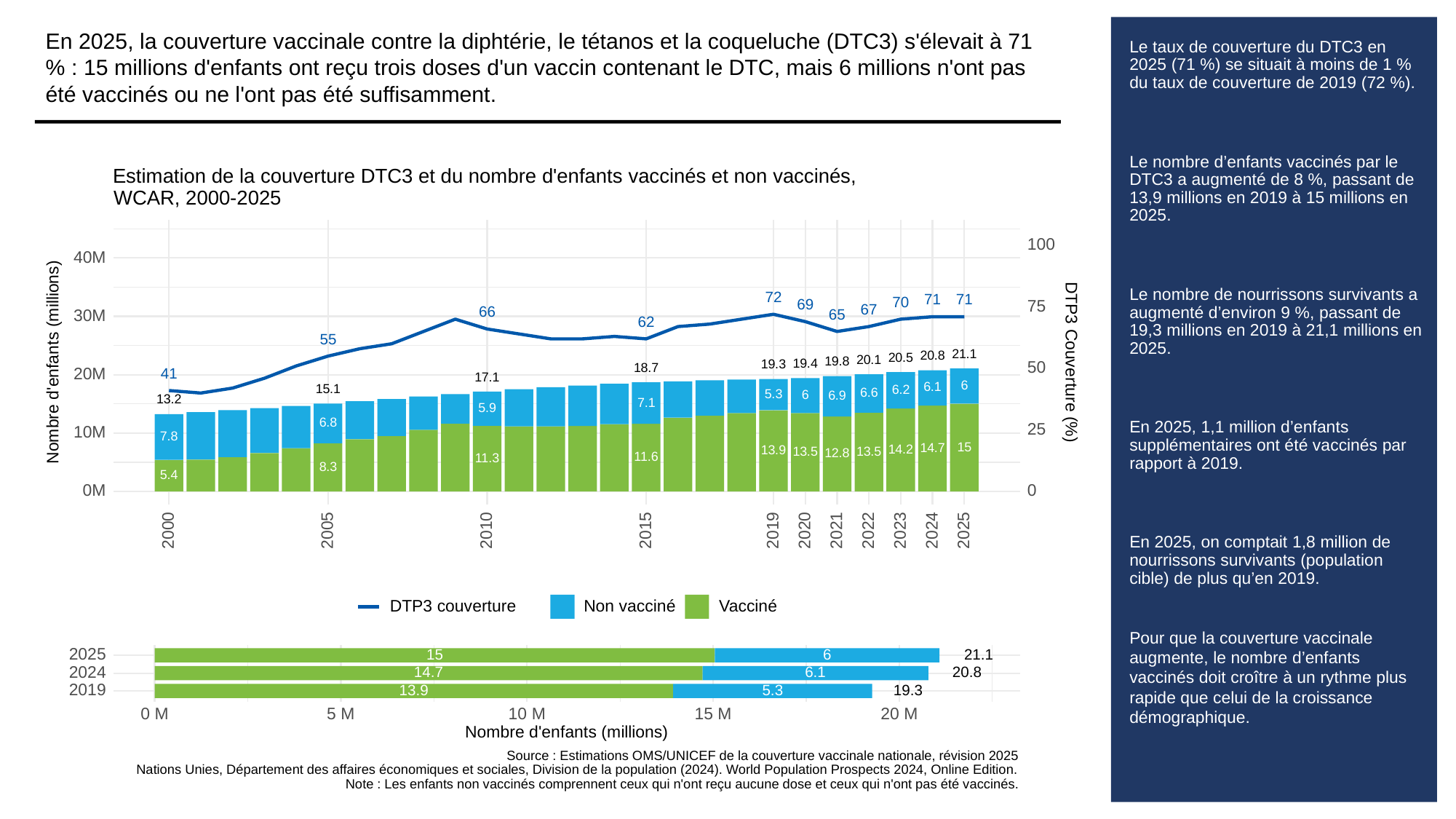

En 2025, la couverture vaccinale contre la diphtérie, le tétanos et la coqueluche (DTC3) s'élevait à 71 % : 15 millions d'enfants ont reçu trois doses d'un vaccin contenant le DTC, mais 6 millions n'ont pas été vaccinés ou ne l'ont pas été suffisamment.
# Le taux de couverture du DTC3 en 2025 (71 %) se situait à moins de 1 % du taux de couverture de 2019 (72 %).

Le nombre d’enfants vaccinés par le DTC3 a augmenté de 8 %, passant de 13,9 millions en 2019 à 15 millions en 2025.

Le nombre de nourrissons survivants a augmenté d’environ 9 %, passant de 19,3 millions en 2019 à 21,1 millions en 2025.

En 2025, 1,1 million d’enfants supplémentaires ont été vaccinés par rapport à 2019.

En 2025, on comptait 1,8 million de nourrissons survivants (population cible) de plus qu’en 2019.

Pour que la couverture vaccinale augmente, le nombre d’enfants vaccinés doit croître à un rythme plus rapide que celui de la croissance démographique.

Estimation de la couverture DTC3 et du nombre d'enfants vaccinés et non vaccinés,
WCAR, 2000-2025

100
40M

72
71
71
70
69
75
67
66
65
30M

62
55

21.1
20.8
20.5
Nombre d'enfants (millions)
DTP3 Couverture (%)
20.1
19.8
19.4
19.3
50
18.7

20M
41

17.1

6

6.1

15.1
6.2

6.6

5.3
6
6.9

13.2

7.1

5.9

6.8

25

10M

7.8

15

14.7
14.2
13.9
13.5
13.5

12.8
11.6

11.3

8.3
5.4
0M
0

2023
2000
2005
2010
2015
2019
2020
2021
2022
2024
2025

DTP3 couverture
Non vacciné
Vacciné

2025
15
6
21.1

2024
6.1
20.8
14.7

2019
13.9
5.3
19.3

0 M
10 M
15 M
20 M
5 M
Nombre d'enfants (millions)
Source : Estimations OMS/UNICEF de la couverture vaccinale nationale, révision 2025
Nations Unies, Département des affaires économiques et sociales, Division de la population (2024). World Population Prospects 2024, Online Edition.
Note : Les enfants non vaccinés comprennent ceux qui n'ont reçu aucune dose et ceux qui n'ont pas été vaccinés.